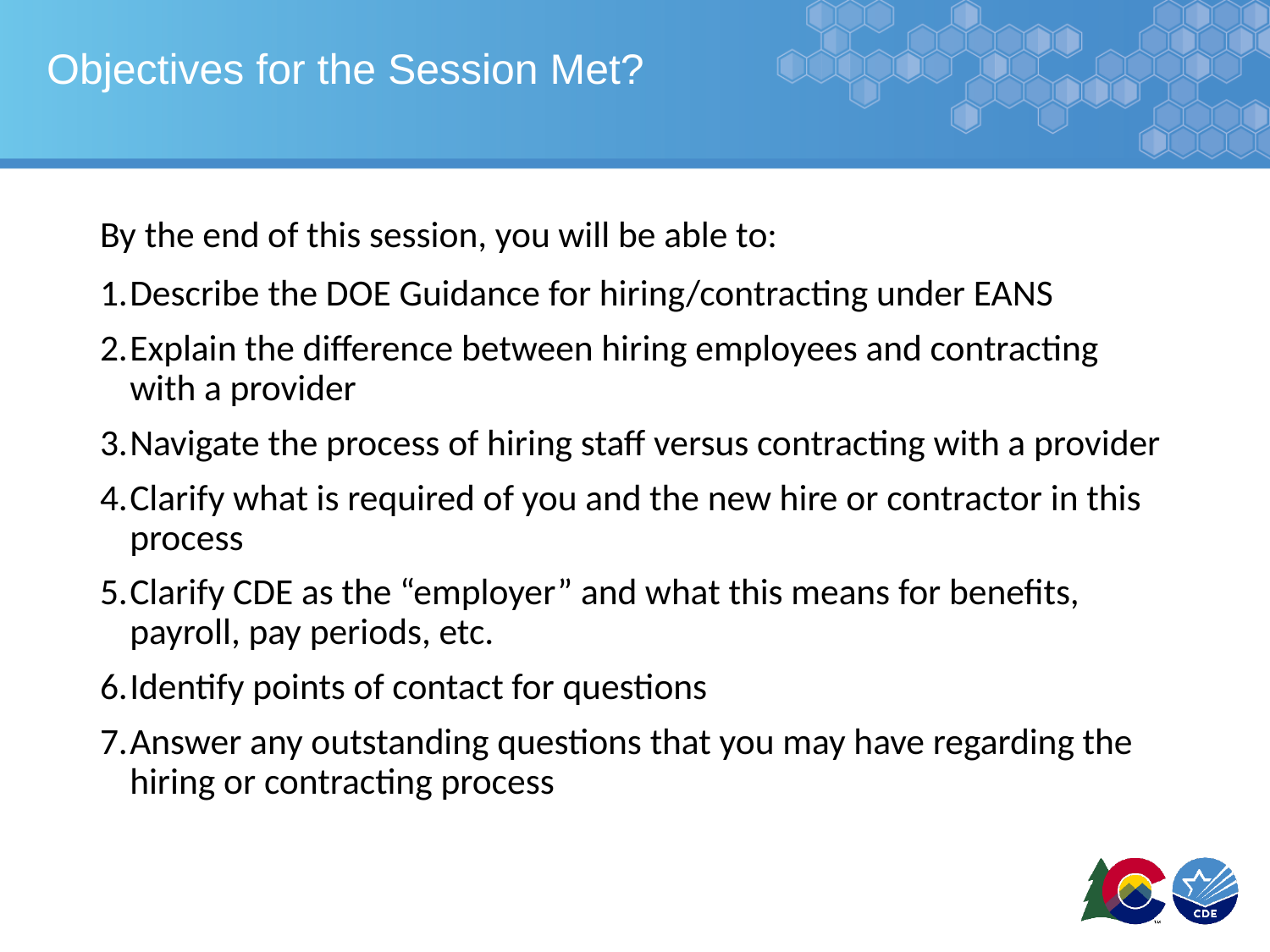

# Objectives for the Session Met?
By the end of this session, you will be able to:
Describe the DOE Guidance for hiring/contracting under EANS
Explain the difference between hiring employees and contracting with a provider
Navigate the process of hiring staff versus contracting with a provider
Clarify what is required of you and the new hire or contractor in this process
Clarify CDE as the “employer” and what this means for benefits, payroll, pay periods, etc.
Identify points of contact for questions
Answer any outstanding questions that you may have regarding the hiring or contracting process